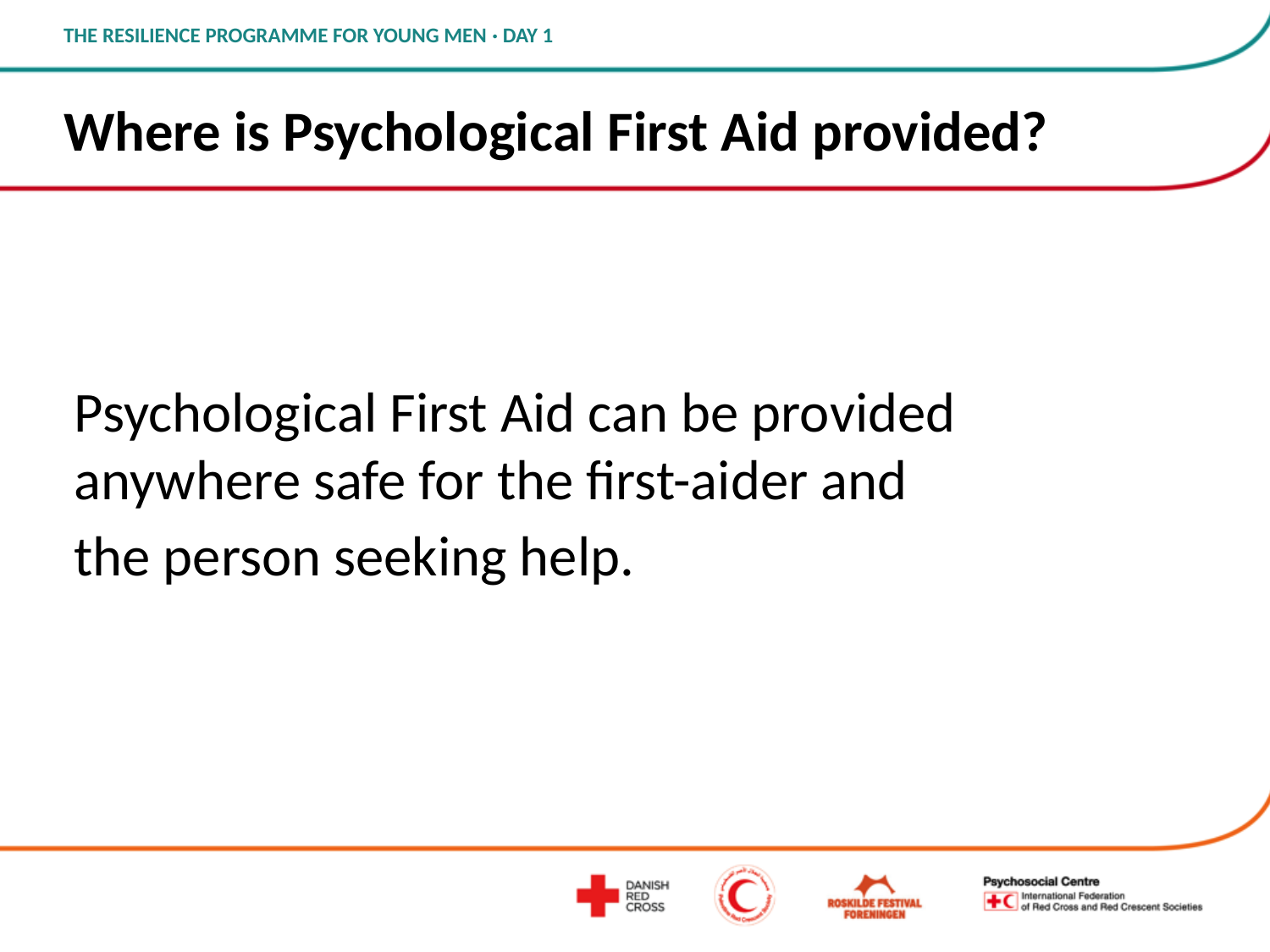

# Where is Psychological First Aid provided?

Psychological First Aid can be provided anywhere safe for the first-aider and
the person seeking help.